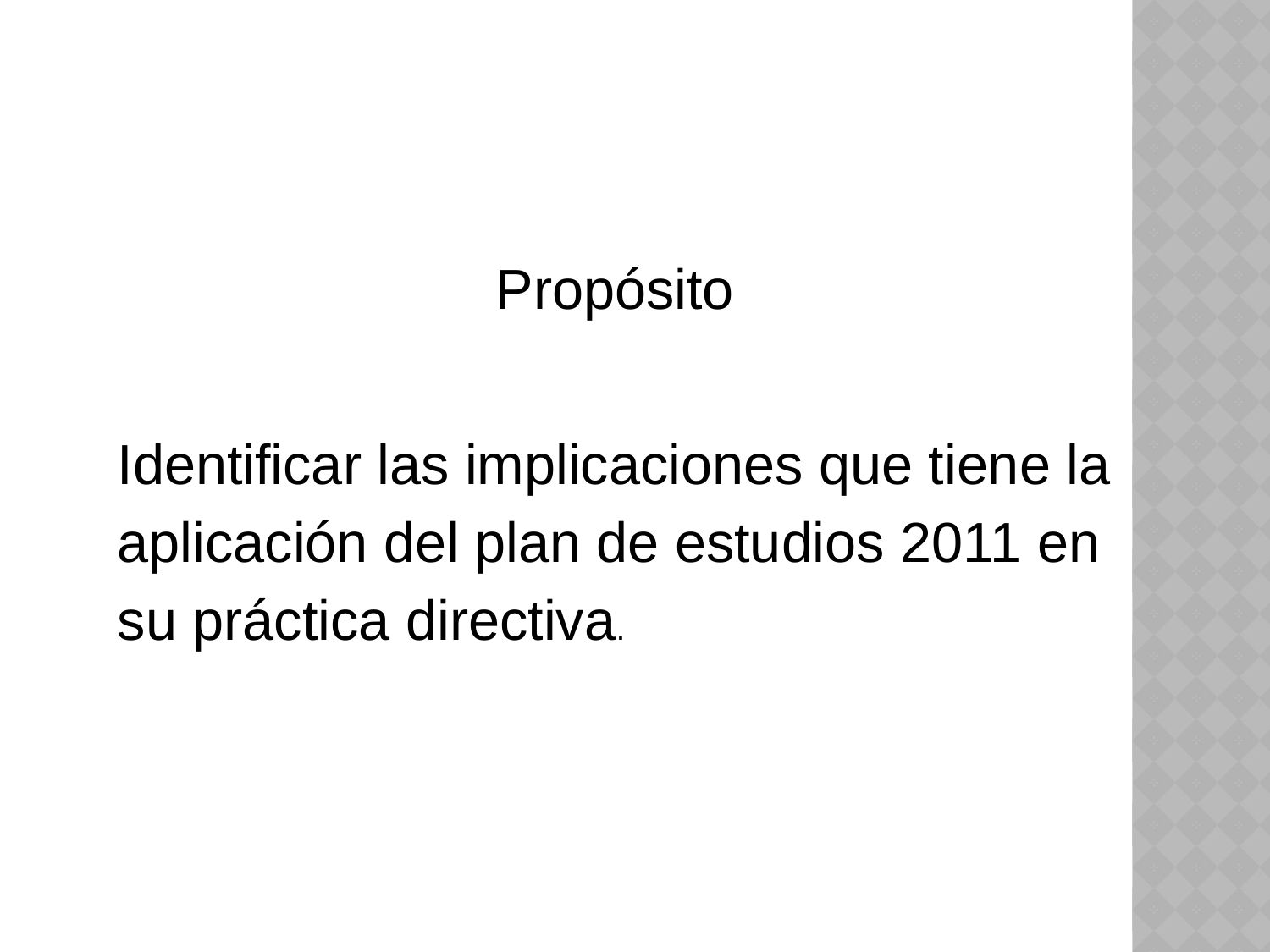

Propósito

Identificar las implicaciones que tiene la aplicación del plan de estudios 2011 en su práctica directiva.